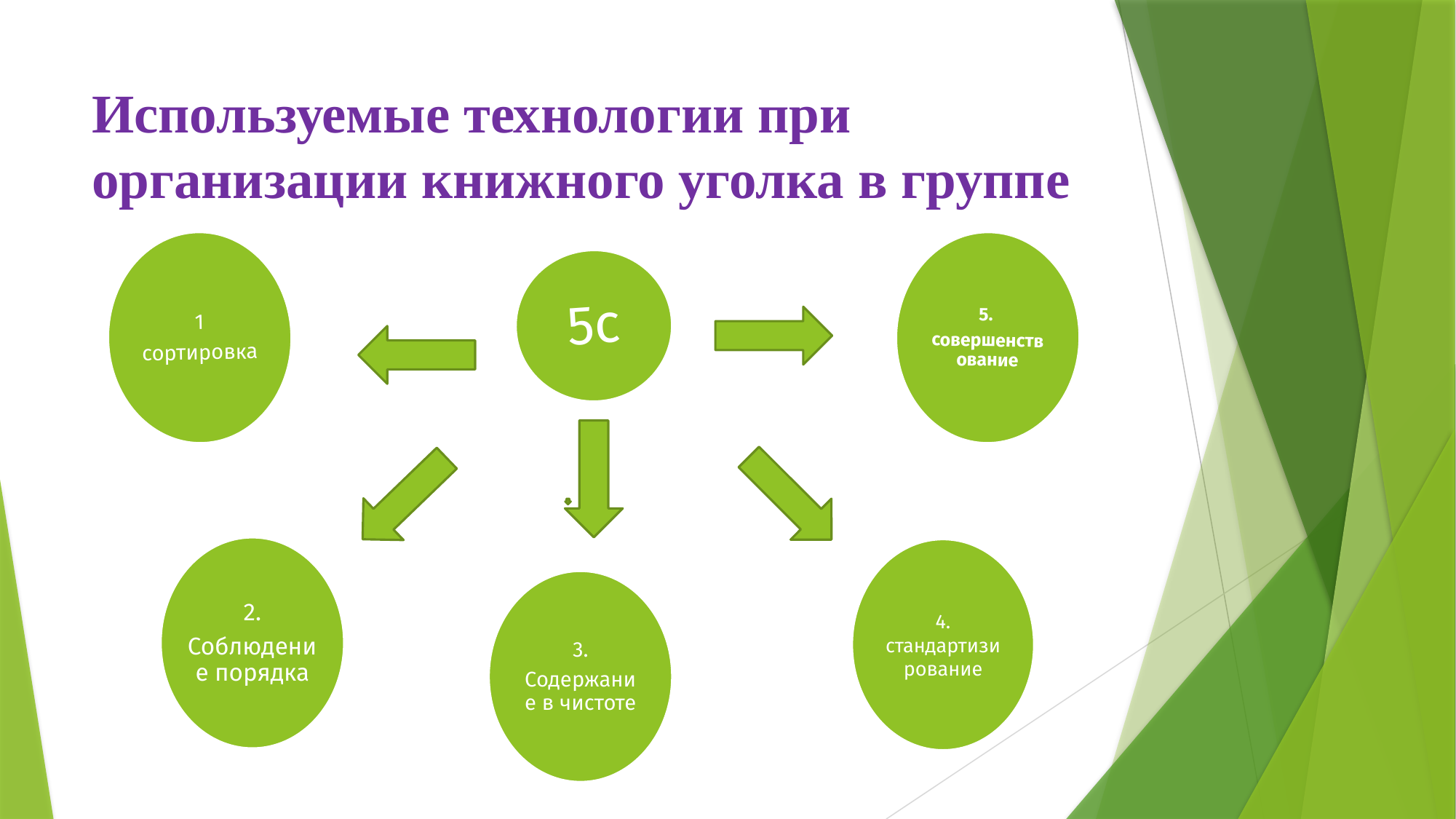

# Используемые технологии при организации книжного уголка в группе
1
сортировка
5.
совершенствование
5с

2.
Соблюдение порядка
4.
стандартизирование
3.
Содержание в чистоте